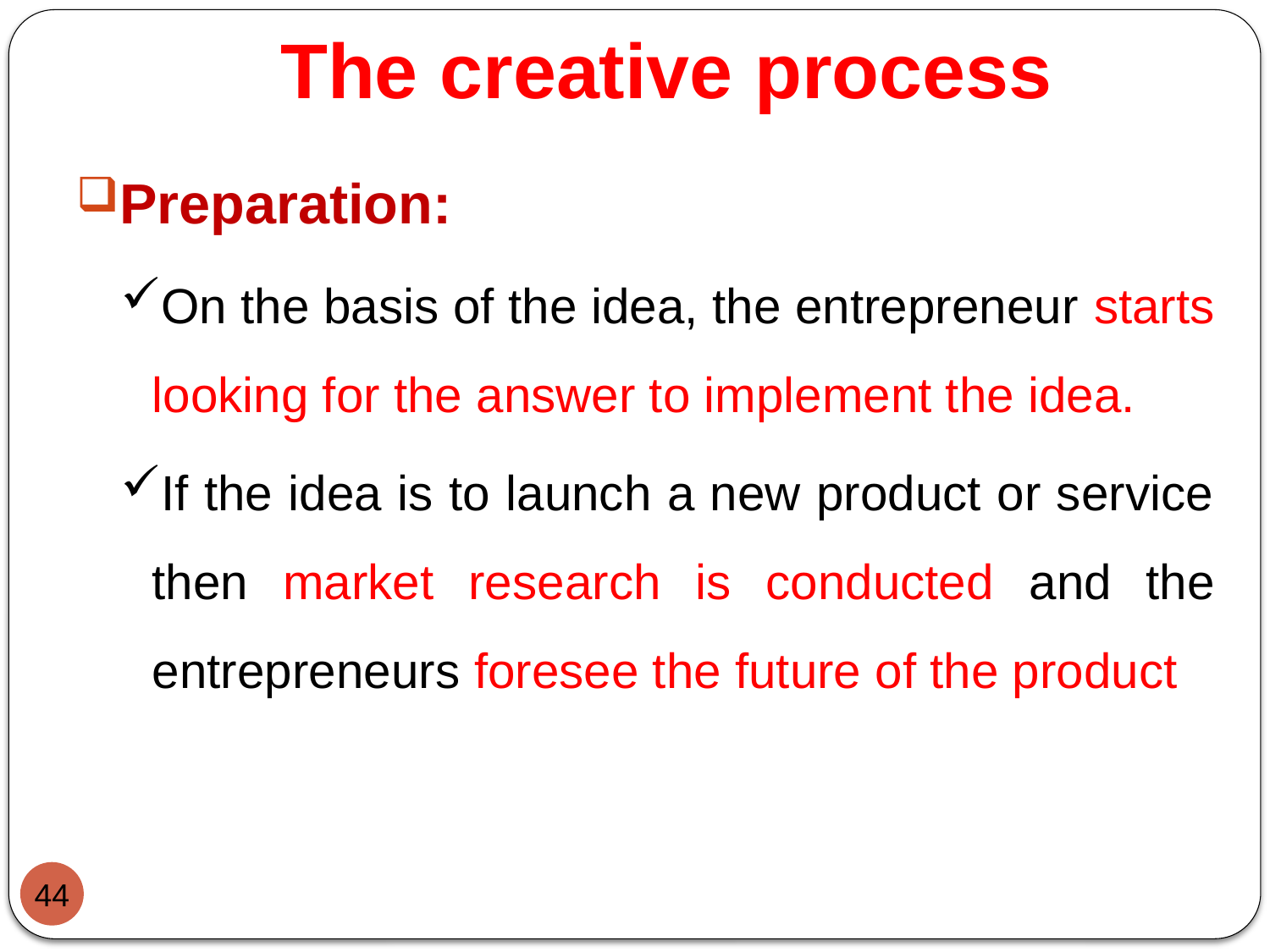

# The creative process
Preparation:
On the basis of the idea, the entrepreneur starts looking for the answer to implement the idea.
If the idea is to launch a new product or service then market research is conducted and the entrepreneurs foresee the future of the product

44